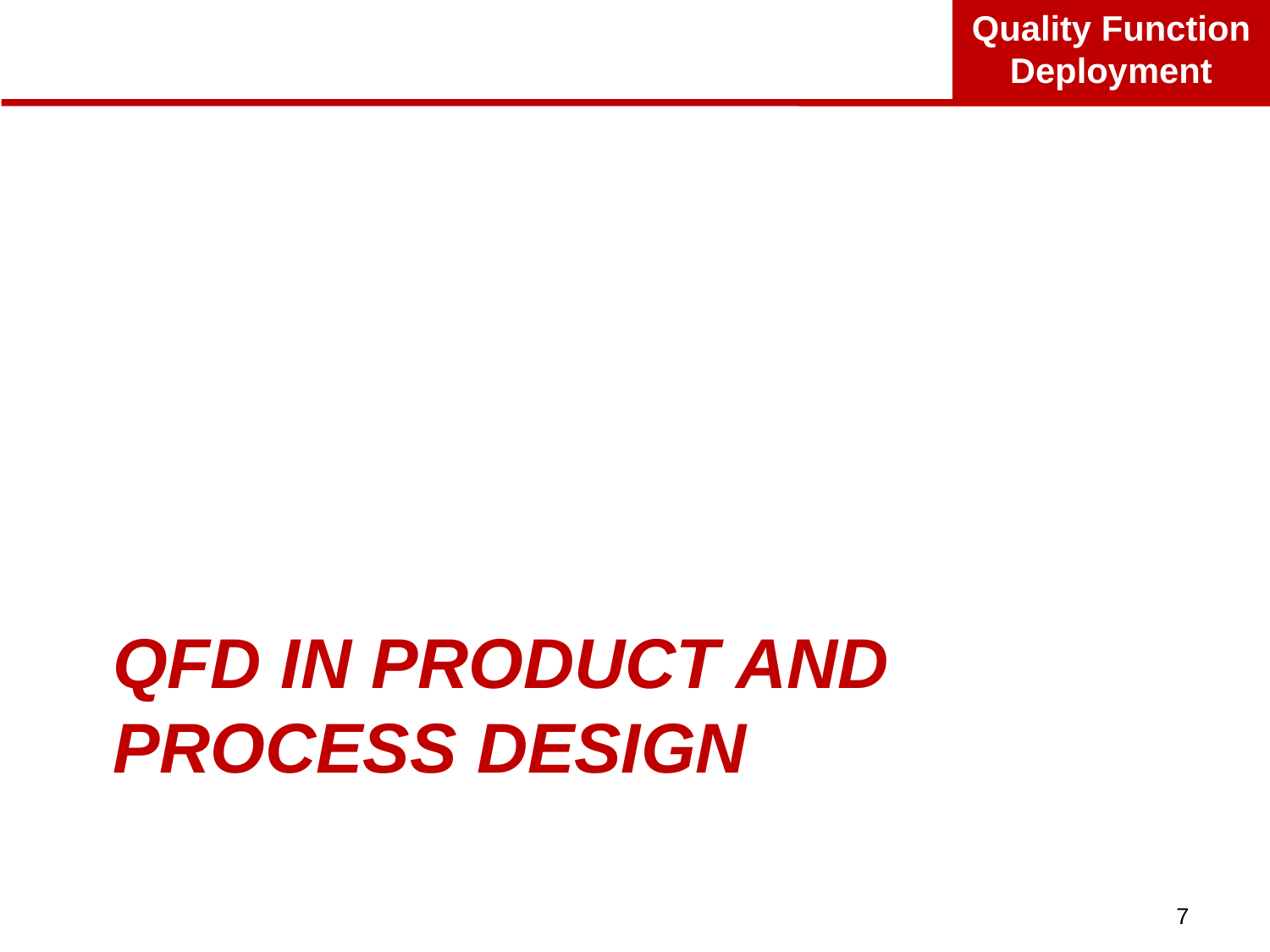

# QFD IN PRODUCT AND PROCESS DESIGN